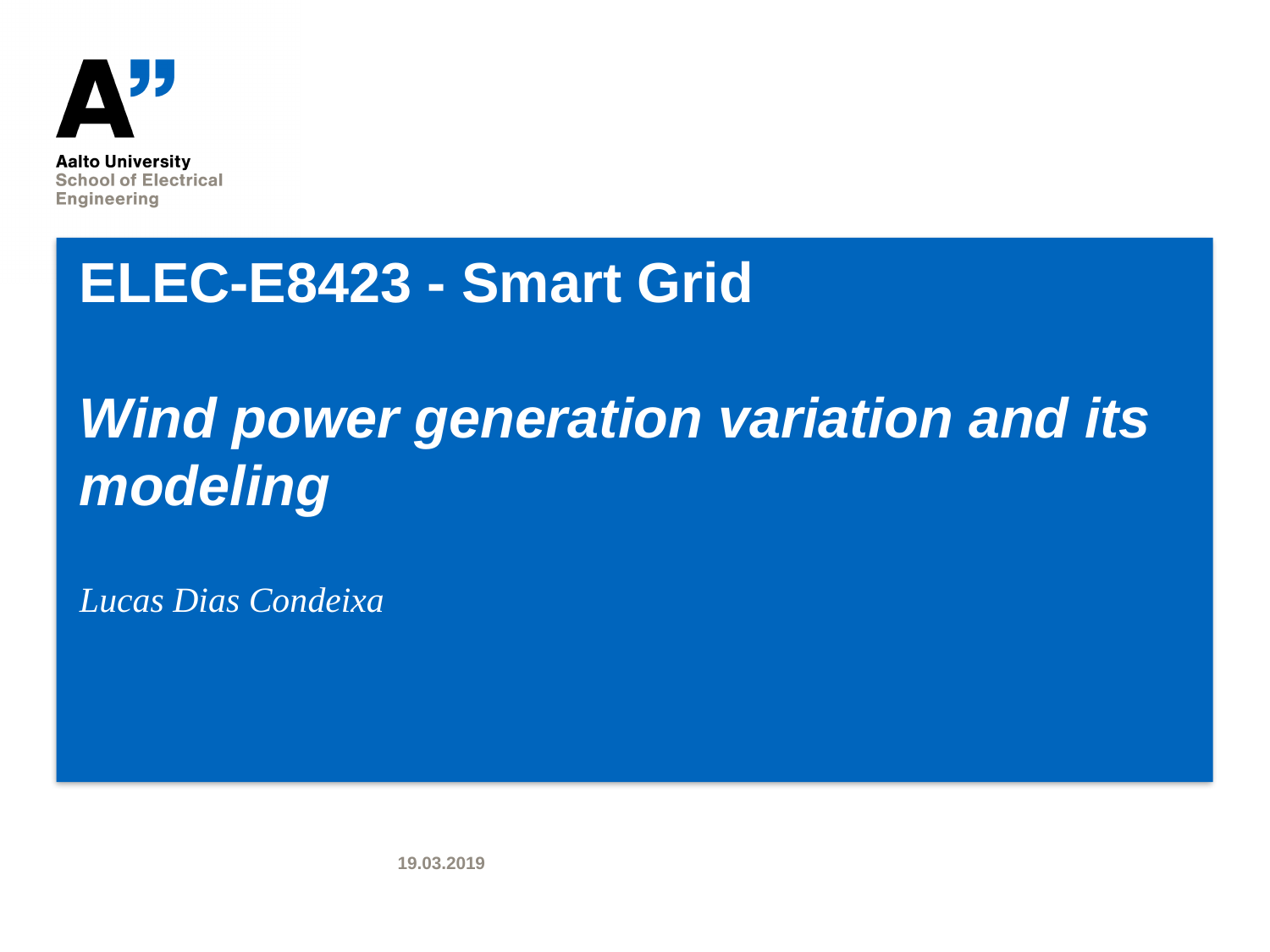

# ELEC-E8423 - Smart Grid Wind power generation variation and its modeling
Lucas Dias Condeixa

19.03.2019